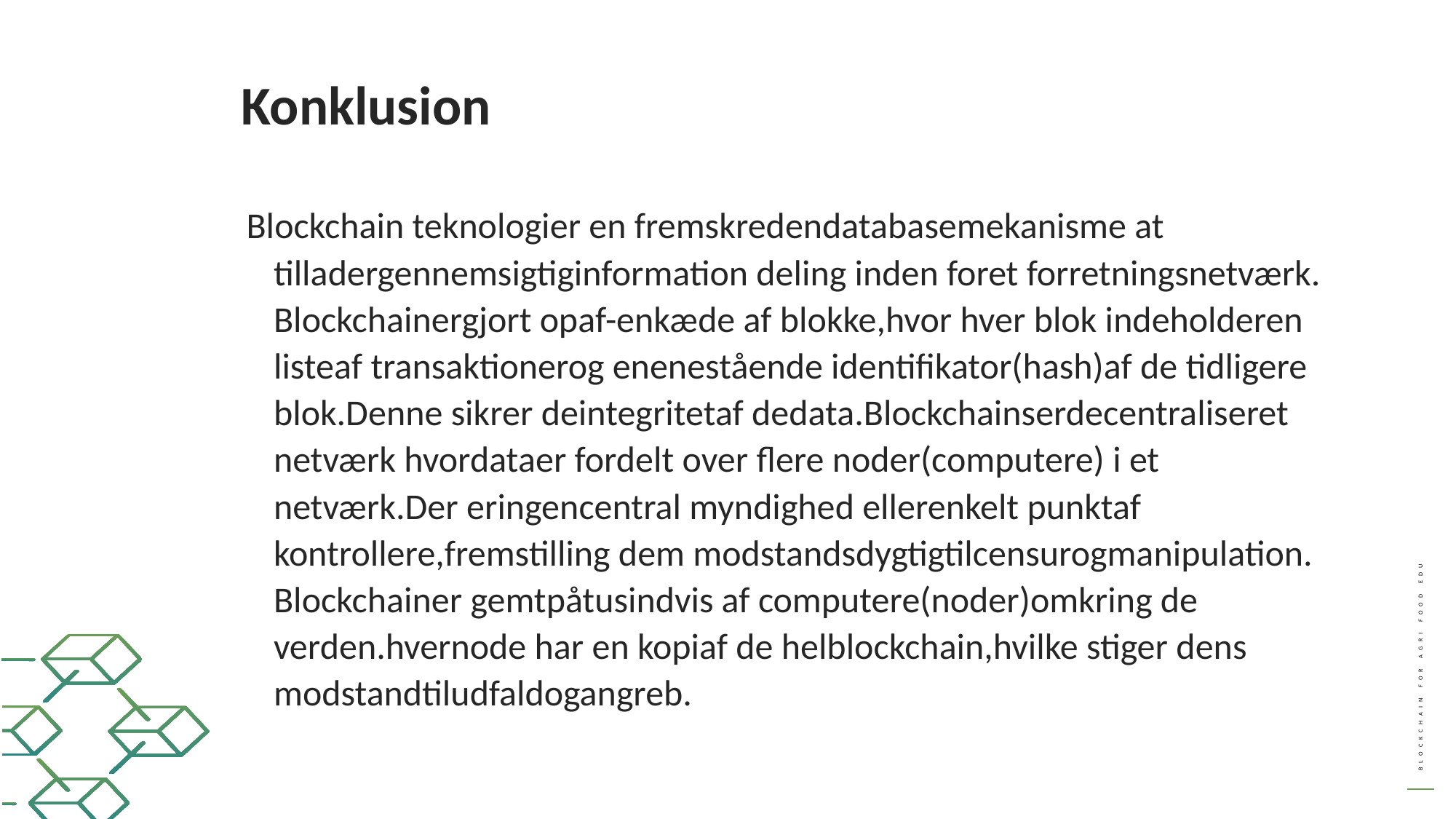

Konklusion
Blockchain teknologier en fremskredendatabasemekanisme at tilladergennemsigtiginformation deling inden foret forretningsnetværk. Blockchainergjort opaf-enkæde af blokke,hvor hver blok indeholderen listeaf transaktionerog enenestående identifikator(hash)af de tidligere blok.Denne sikrer deintegritetaf dedata.Blockchainserdecentraliseret netværk hvordataer fordelt over flere noder(computere) i et netværk.Der eringencentral myndighed ellerenkelt punktaf kontrollere,fremstilling dem modstandsdygtigtilcensurogmanipulation. Blockchainer gemtpåtusindvis af computere(noder)omkring de verden.hvernode har en kopiaf de helblockchain,hvilke stiger dens modstandtiludfaldogangreb.